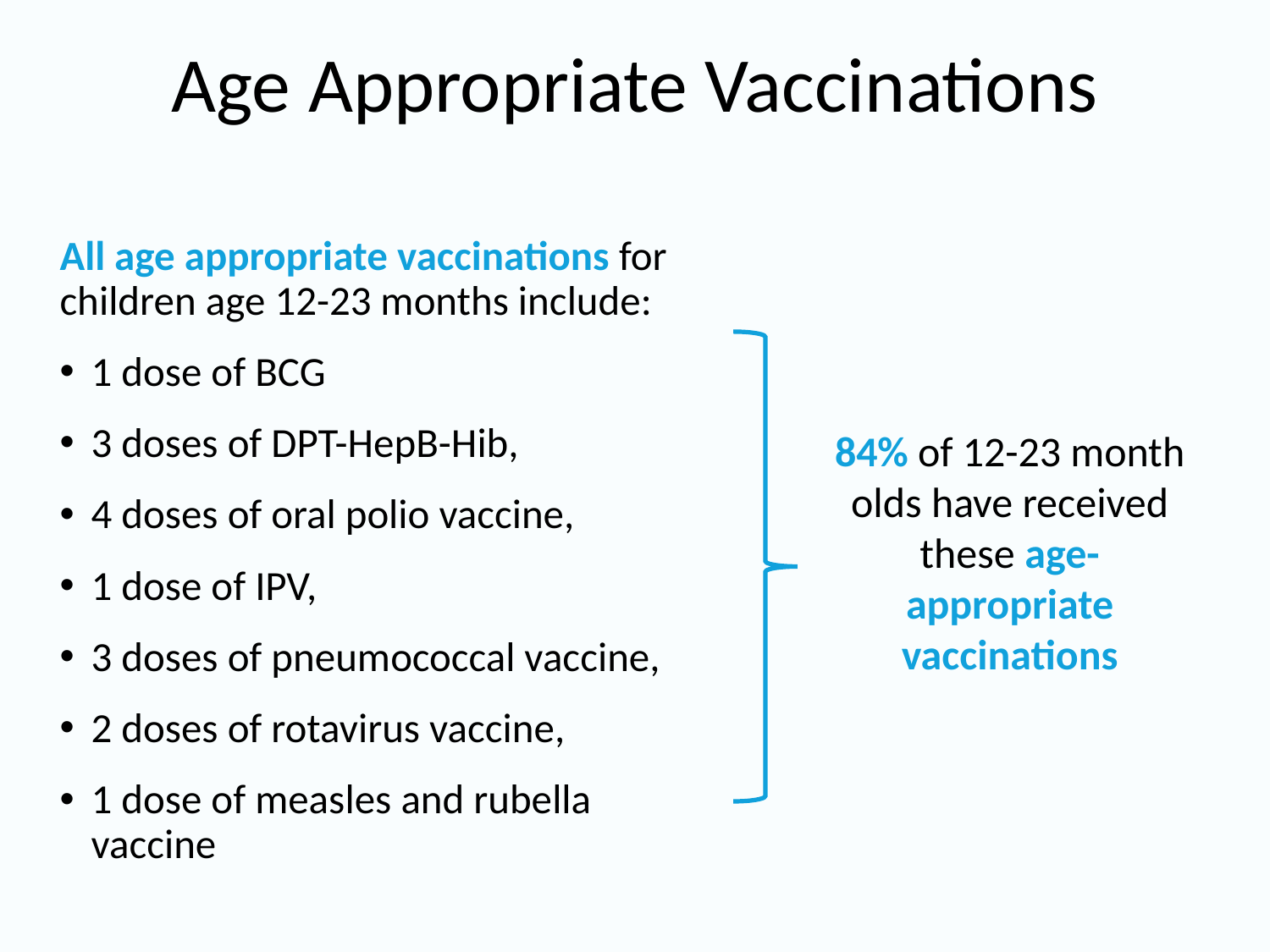

# Age Appropriate Vaccinations
All age appropriate vaccinations for children age 12-23 months include:
1 dose of BCG
3 doses of DPT-HepB-Hib,
4 doses of oral polio vaccine,
1 dose of IPV,
3 doses of pneumococcal vaccine,
2 doses of rotavirus vaccine,
1 dose of measles and rubella vaccine

84% of 12-23 month olds have received these age-appropriate vaccinations